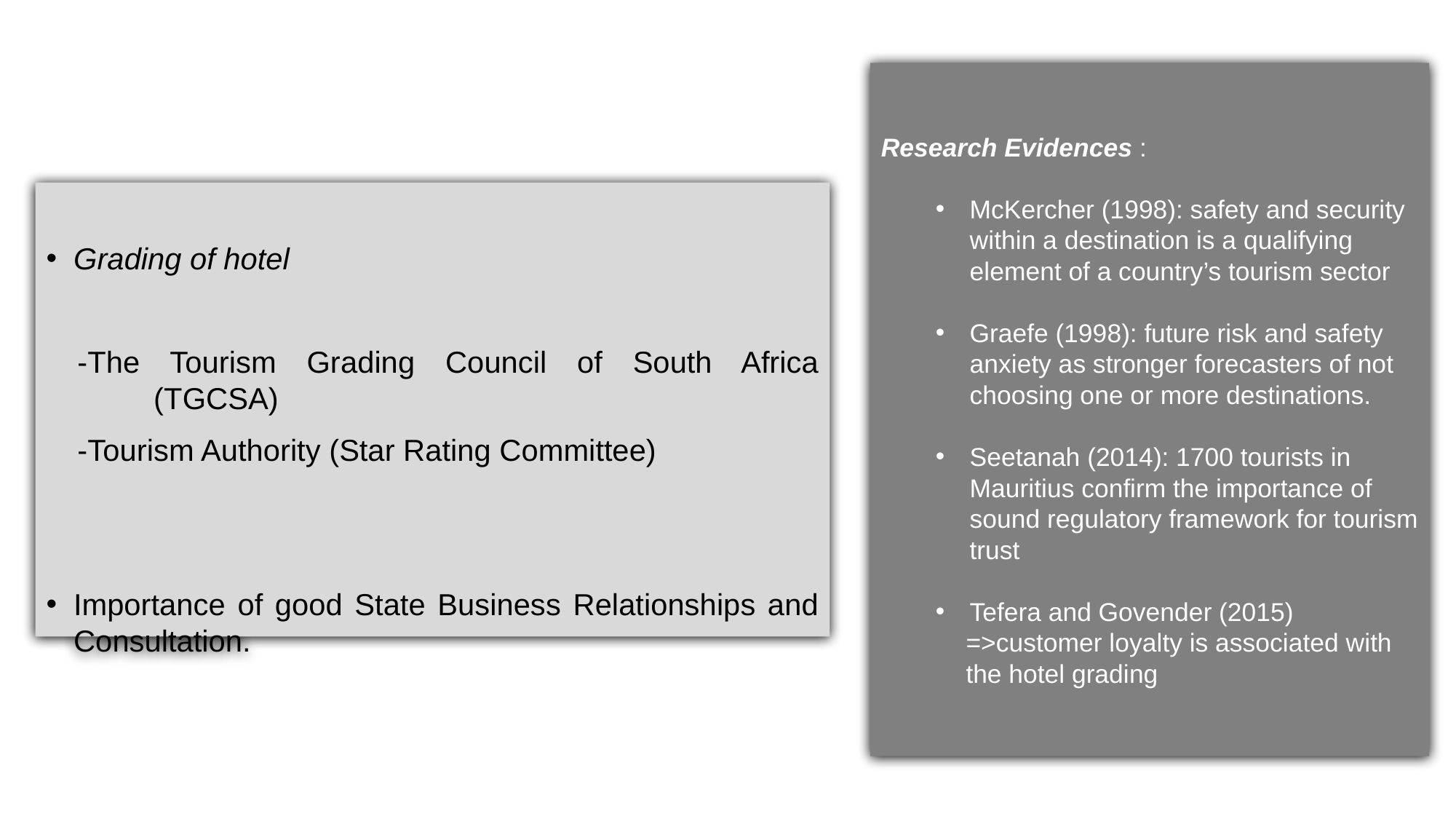

Research Evidences :

McKercher (1998): safety and security within a destination is a qualifying element of a country’s tourism sector

Graefe (1998): future risk and safety anxiety as stronger forecasters of not choosing one or more destinations.

Seetanah (2014): 1700 tourists in Mauritius confirm the importance of sound regulatory framework for tourism trust

Tefera and Govender (2015)
=>customer loyalty is associated with the hotel grading

Grading of hotel

-The Tourism Grading Council of South Africa (TGCSA)
-Tourism Authority (Star Rating Committee)

Importance of good State Business Relationships and Consultation.